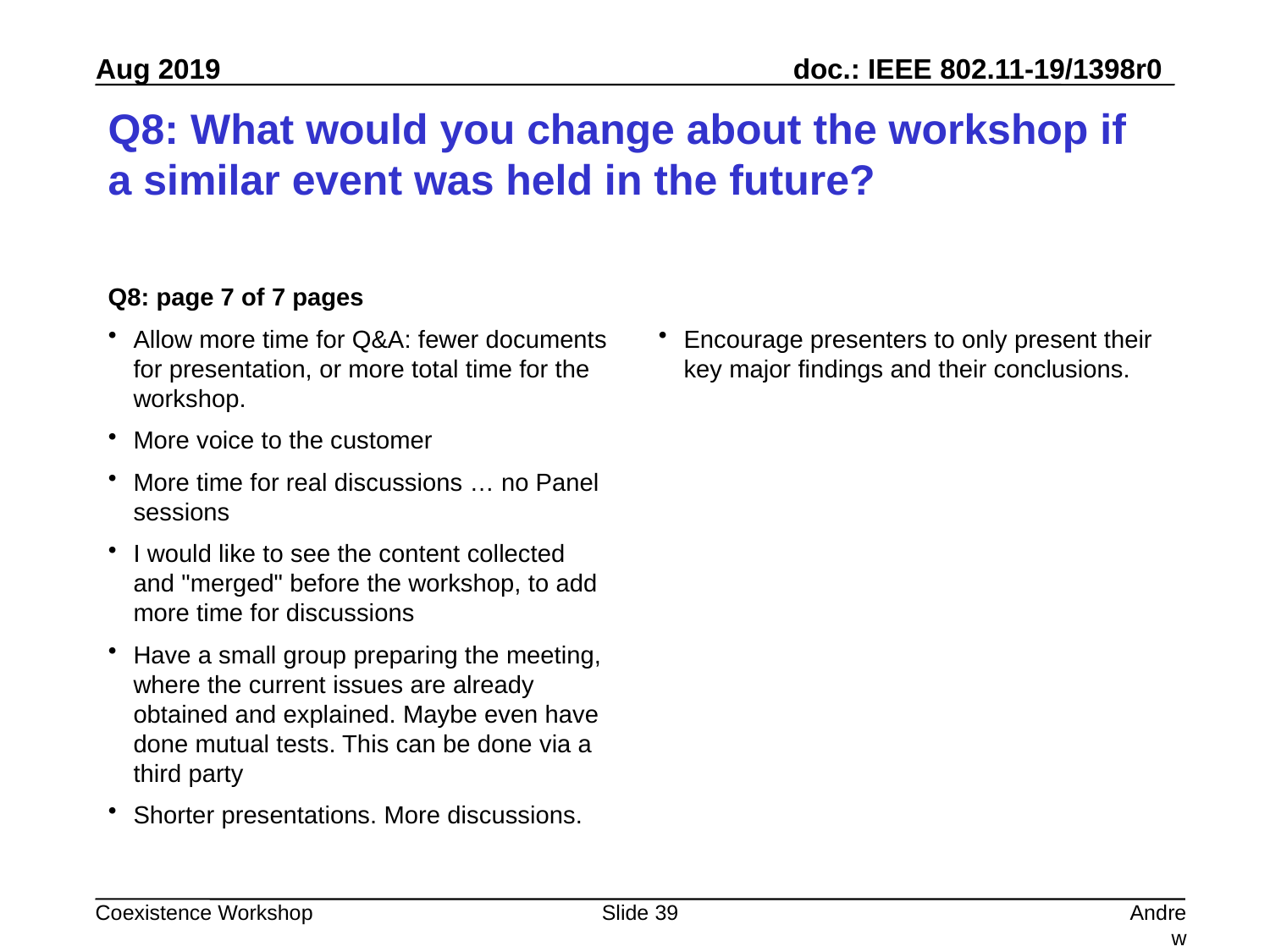

# Q8: What would you change about the workshop if a similar event was held in the future?
Q8: page 7 of 7 pages
Allow more time for Q&A: fewer documents for presentation, or more total time for the workshop.
More voice to the customer
More time for real discussions … no Panel sessions
I would like to see the content collected and "merged" before the workshop, to add more time for discussions
Have a small group preparing the meeting, where the current issues are already obtained and explained. Maybe even have done mutual tests. This can be done via a third party
Shorter presentations. More discussions.

Encourage presenters to only present their key major findings and their conclusions.
Slide 39
Andrew Myles, Cisco